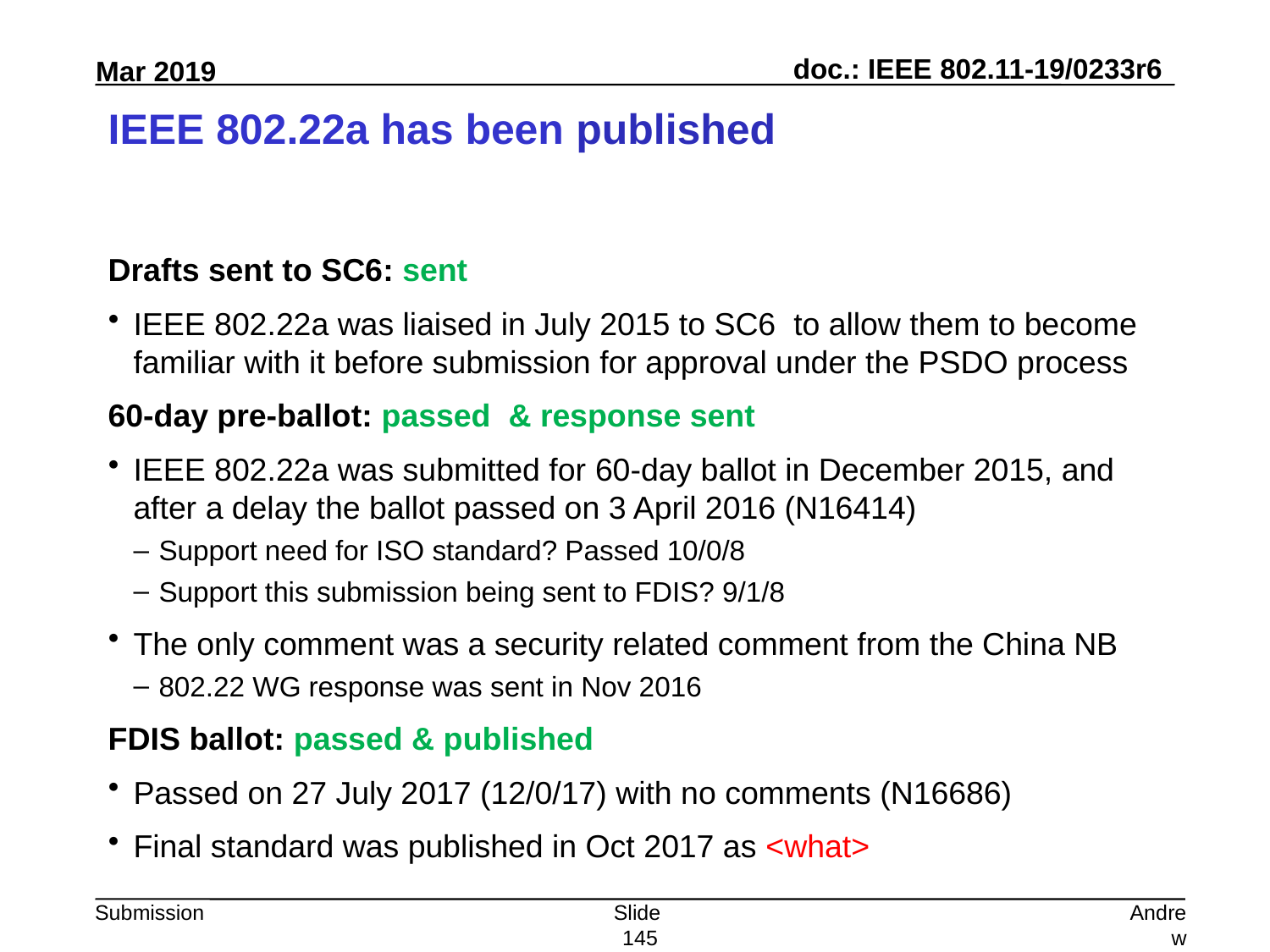

# IEEE 802.22a has been published
Drafts sent to SC6: sent
IEEE 802.22a was liaised in July 2015 to SC6  to allow them to become familiar with it before submission for approval under the PSDO process
60-day pre-ballot: passed  & response sent
IEEE 802.22a was submitted for 60-day ballot in December 2015, and after a delay the ballot passed on 3 April 2016 (N16414)
Support need for ISO standard? Passed 10/0/8
Support this submission being sent to FDIS? 9/1/8
The only comment was a security related comment from the China NB
802.22 WG response was sent in Nov 2016
FDIS ballot: passed & published
Passed on 27 July 2017 (12/0/17) with no comments (N16686)
Final standard was published in Oct 2017 as <what>

Slide 145
Andrew Myles, Cisco